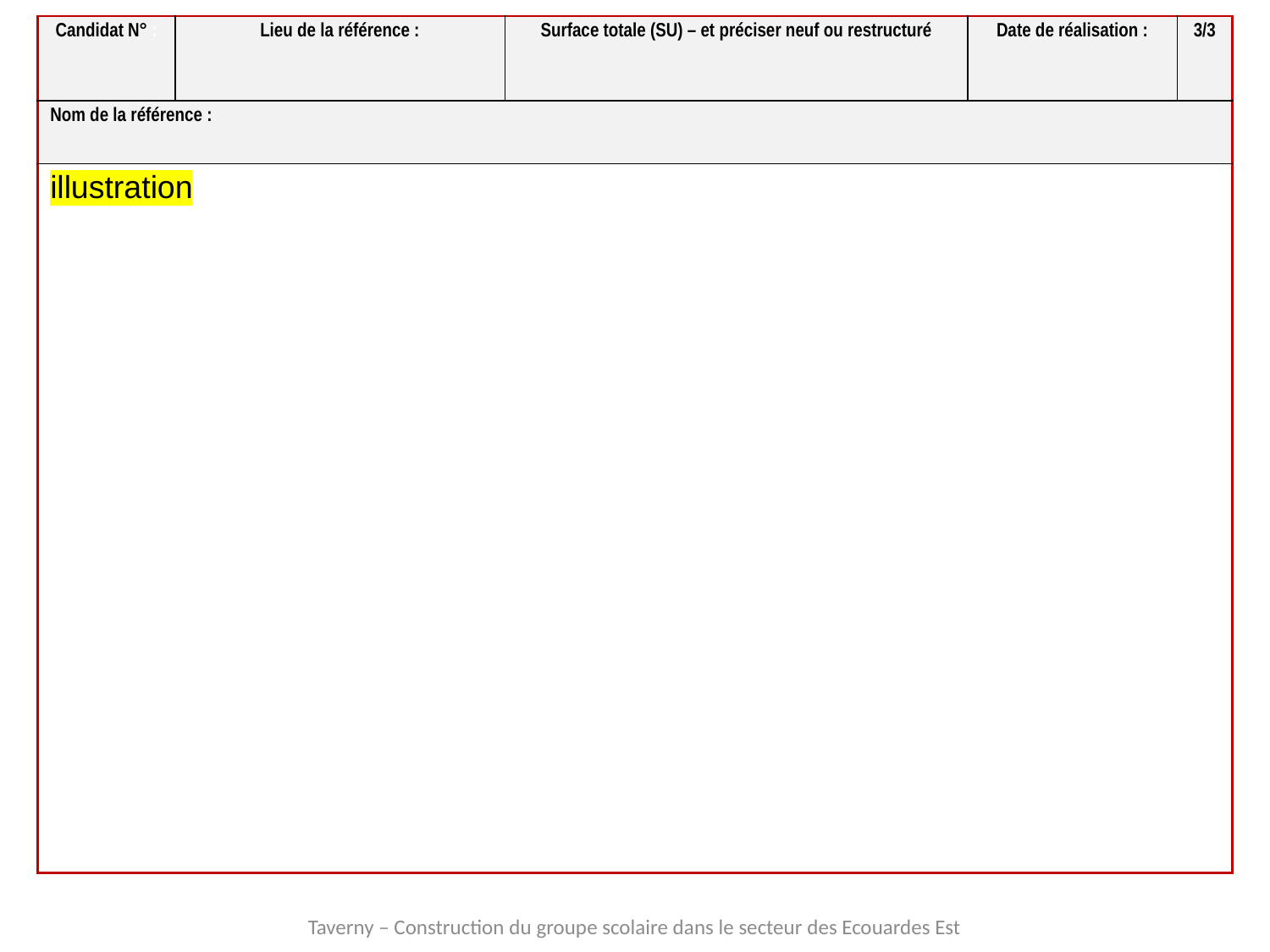

| Candidat N° : | Lieu de la référence : | Surface totale (SU) – et préciser neuf ou restructuré | Date de réalisation : | 3/3 |
| --- | --- | --- | --- | --- |
| Nom de la référence : |  |  |  |  |
| illustration |  |  |  |  |
Taverny – Construction du groupe scolaire dans le secteur des Ecouardes Est